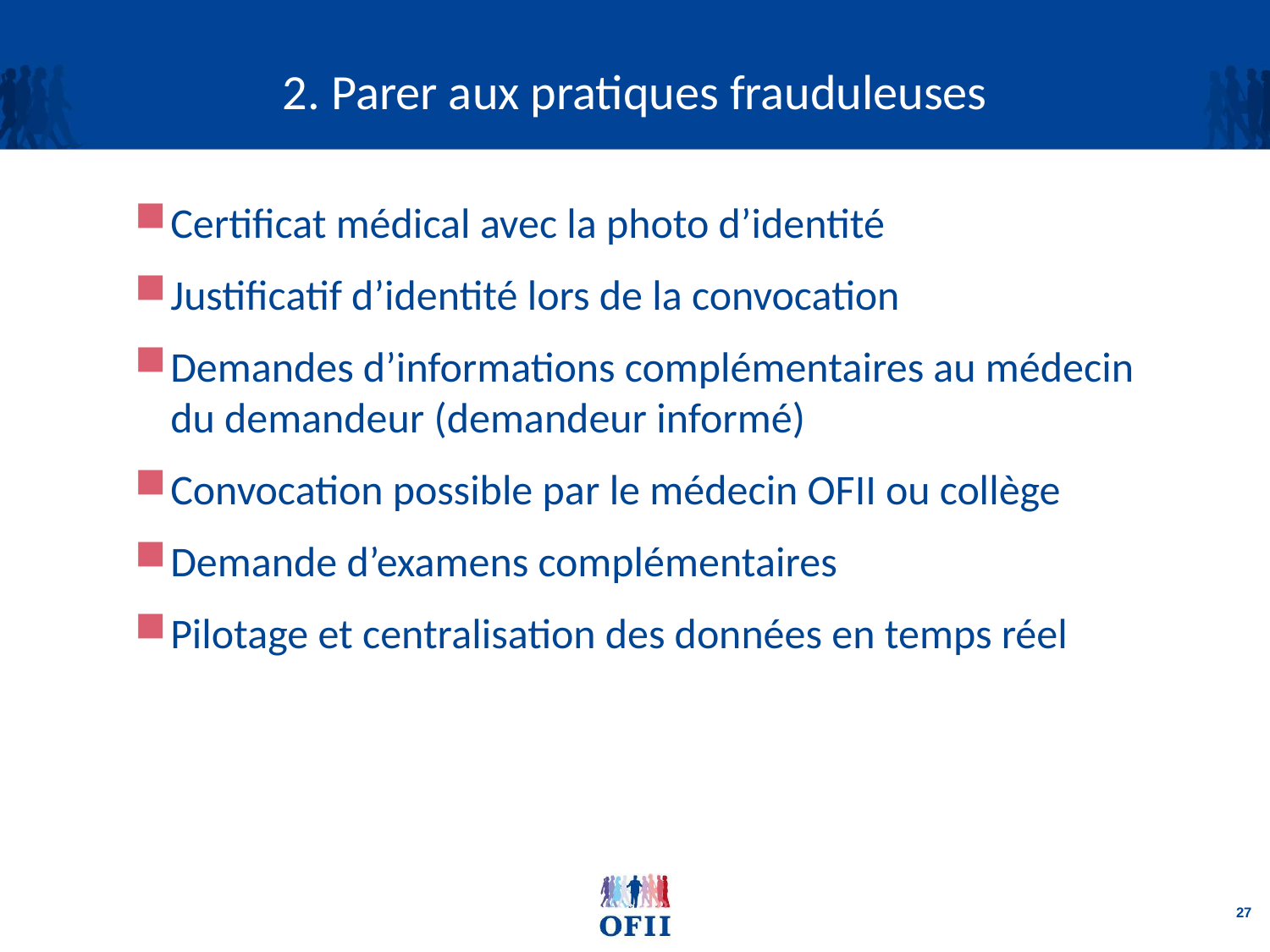

# 2. Parer aux pratiques frauduleuses
Certificat médical avec la photo d’identité
Justificatif d’identité lors de la convocation
Demandes d’informations complémentaires au médecin du demandeur (demandeur informé)
Convocation possible par le médecin OFII ou collège
Demande d’examens complémentaires
Pilotage et centralisation des données en temps réel